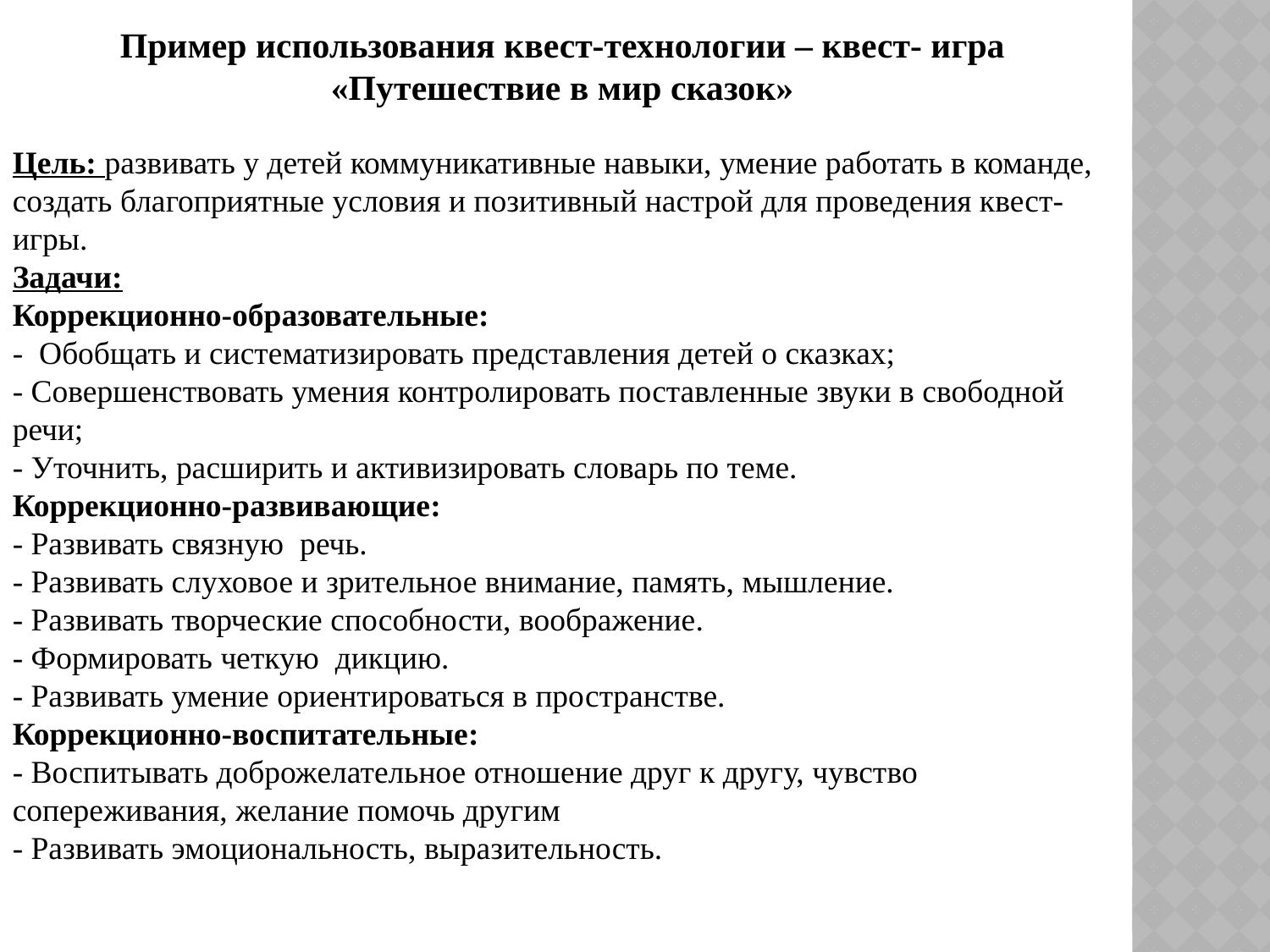

Пример использования квест-технологии – квест- игра «Путешествие в мир сказок»
Цель: развивать у детей коммуникативные навыки, умение работать в команде, создать благоприятные условия и позитивный настрой для проведения квест-игры.
Задачи:
Коррекционно-образовательные:
-  Обобщать и систематизировать представления детей о сказках;
- Совершенствовать умения контролировать поставленные звуки в свободной речи;
- Уточнить, расширить и активизировать словарь по теме.
Коррекционно-развивающие:
- Развивать связную  речь.
- Развивать слуховое и зрительное внимание, память, мышление.
- Развивать творческие способности, воображение.
- Формировать четкую  дикцию.
- Развивать умение ориентироваться в пространстве.
Коррекционно-воспитательные:
- Воспитывать доброжелательное отношение друг к другу, чувство сопереживания, желание помочь другим
- Развивать эмоциональность, выразительность.